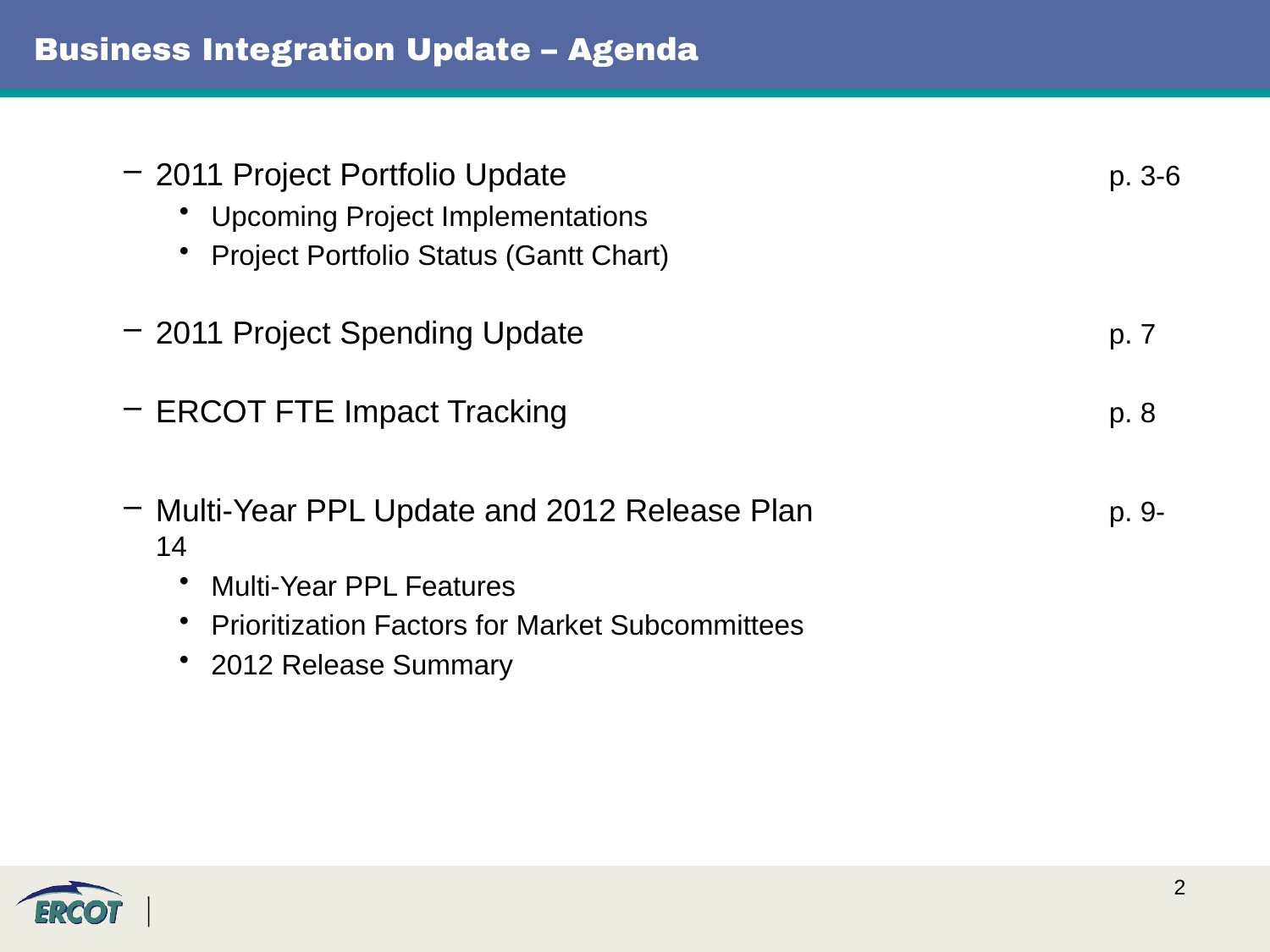

# Business Integration Update – Agenda
2011 Project Portfolio Update	p. 3-6
Upcoming Project Implementations
Project Portfolio Status (Gantt Chart)

2011 Project Spending Update	p. 7

ERCOT FTE Impact Tracking	p. 8

Multi-Year PPL Update and 2012 Release Plan	p. 9-14
Multi-Year PPL Features
Prioritization Factors for Market Subcommittees
2012 Release Summary